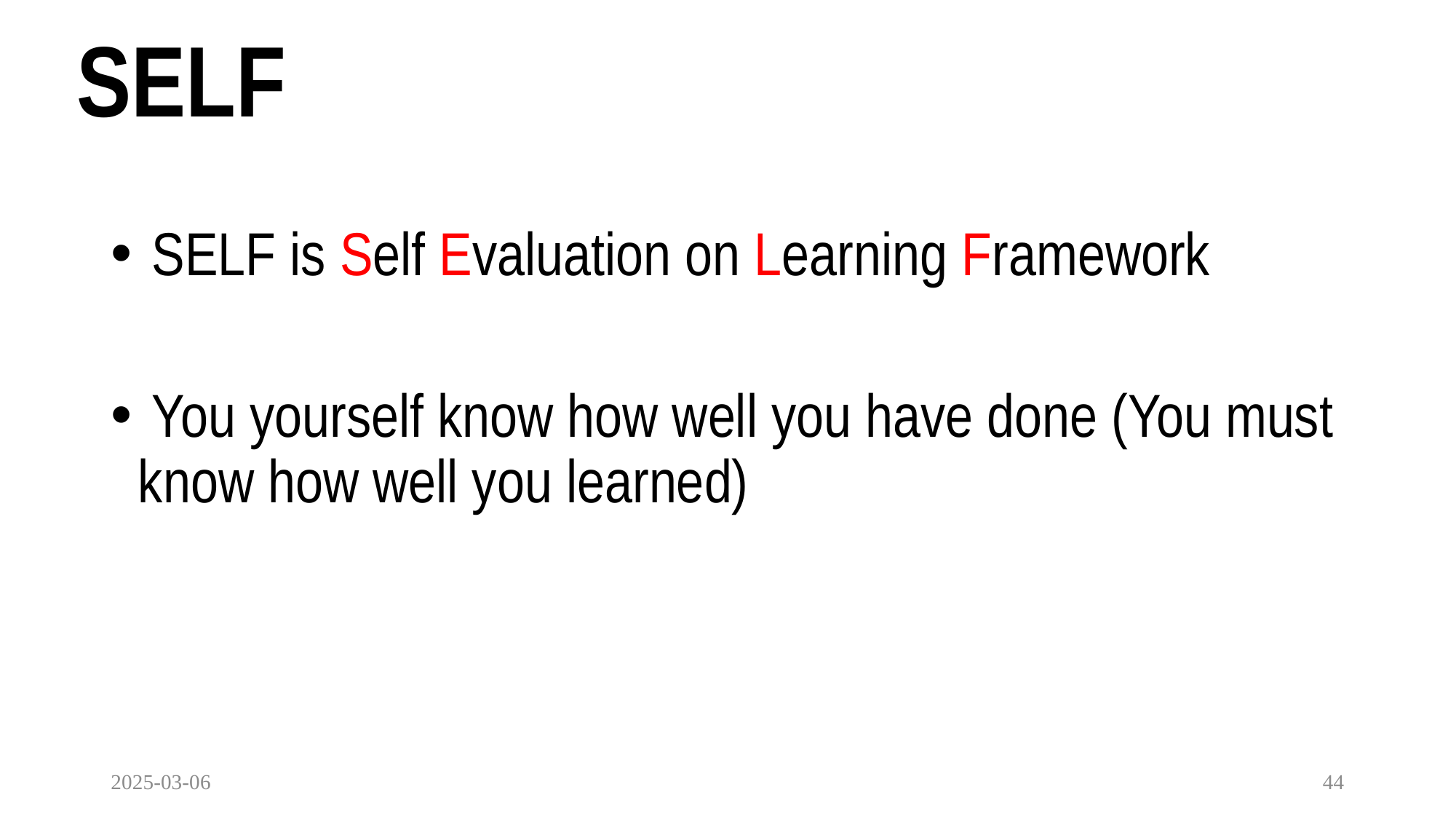

# SELF
 SELF is Self Evaluation on Learning Framework

 You yourself know how well you have done (You must know how well you learned)

2025-03-06
44